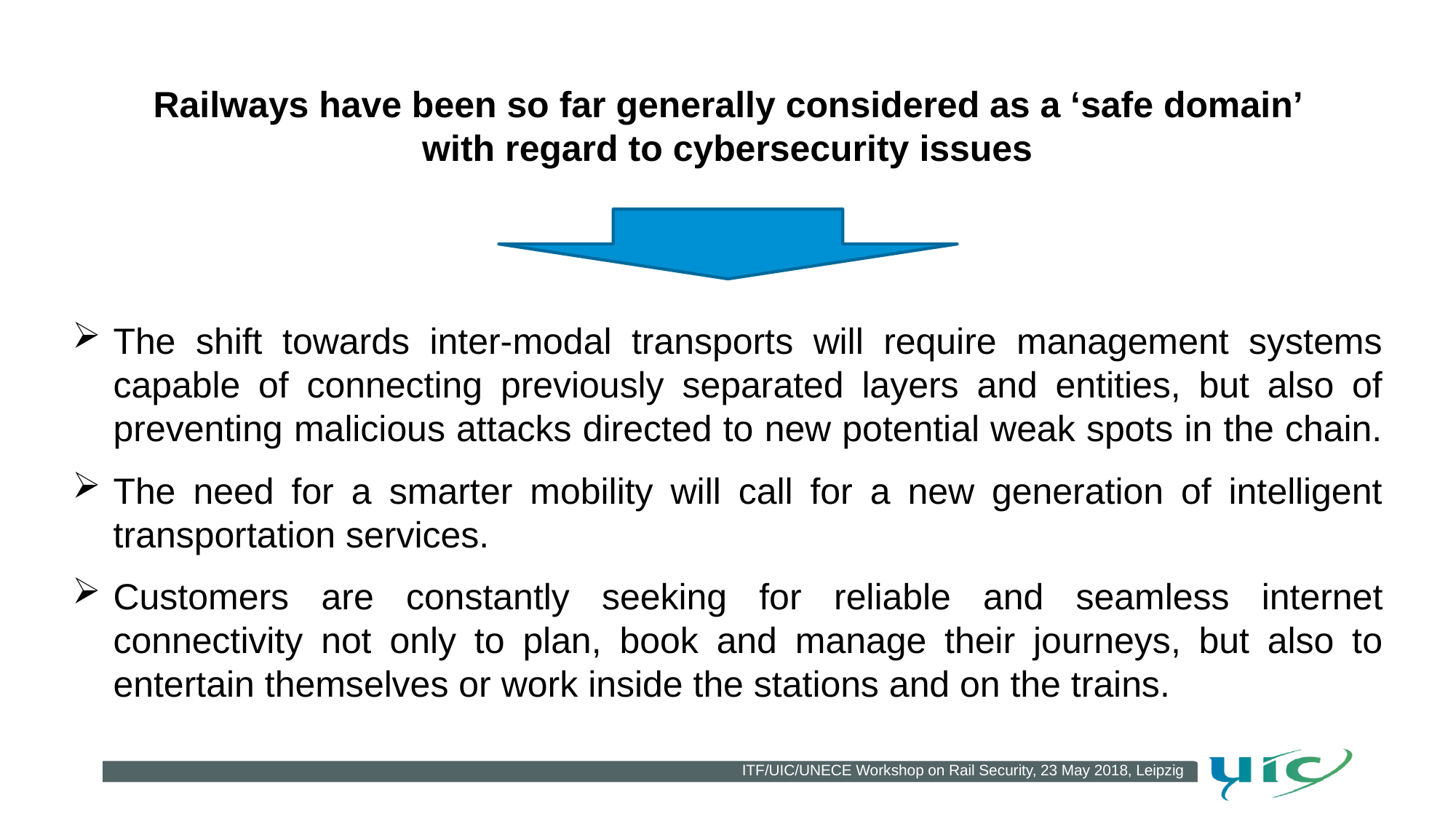

Railways have been so far generally considered as a ‘safe domain’ with regard to cybersecurity issues

The shift towards inter-modal transports will require management systems capable of connecting previously separated layers and entities, but also of preventing malicious attacks directed to new potential weak spots in the chain.
The need for a smarter mobility will call for a new generation of intelligent transportation services.
Customers are constantly seeking for reliable and seamless internet connectivity not only to plan, book and manage their journeys, but also to entertain themselves or work inside the stations and on the trains.
ITF/UIC/UNECE Workshop on Rail Security, 23 May 2018, Leipzig